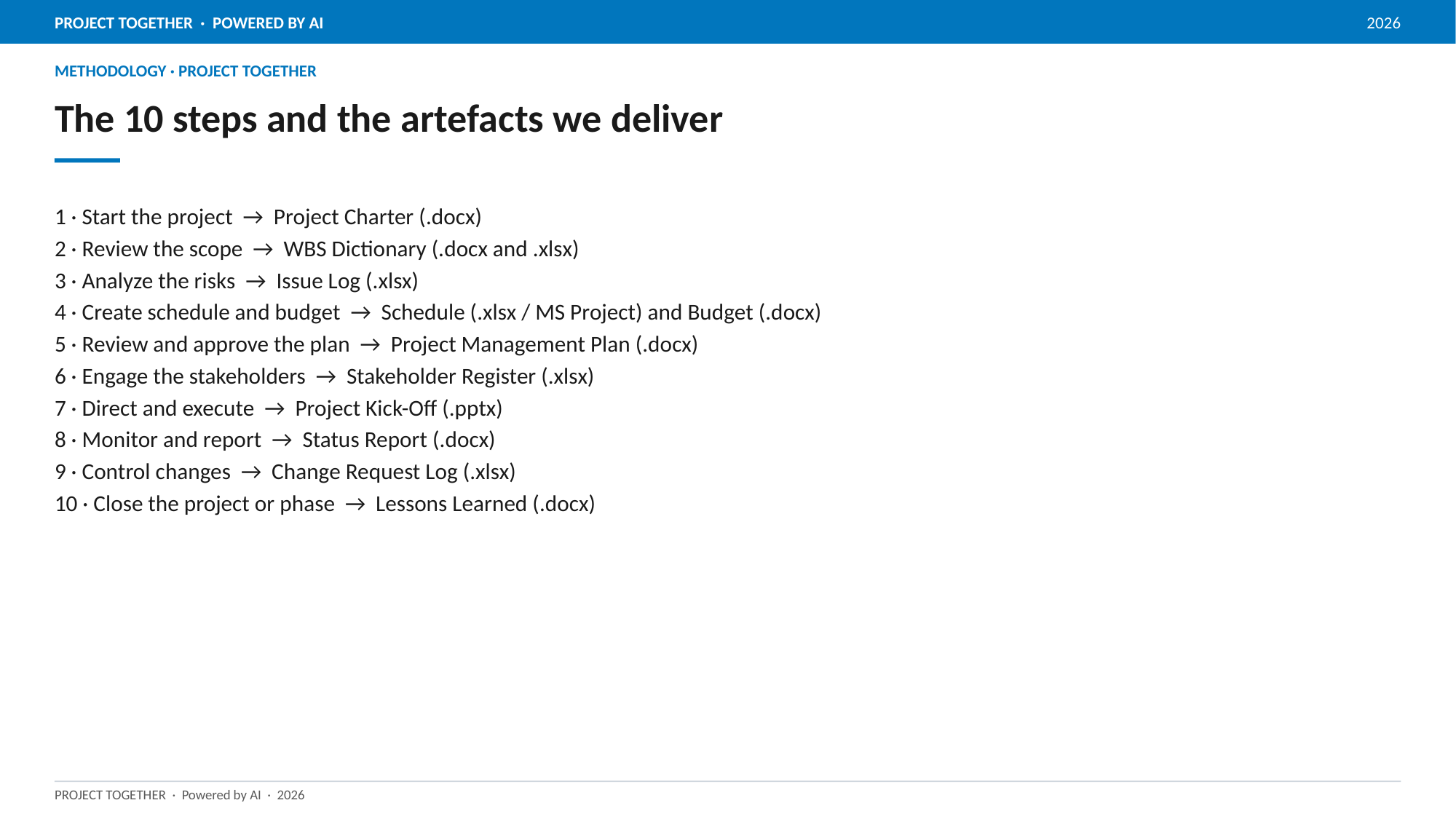

METHODOLOGY · PROJECT TOGETHER
# The 10 steps and the artefacts we deliver
1 · Start the project  →  Project Charter (.docx)
2 · Review the scope  →  WBS Dictionary (.docx and .xlsx)
3 · Analyze the risks  →  Issue Log (.xlsx)
4 · Create schedule and budget  →  Schedule (.xlsx / MS Project) and Budget (.docx)
5 · Review and approve the plan  →  Project Management Plan (.docx)
6 · Engage the stakeholders  →  Stakeholder Register (.xlsx)
7 · Direct and execute  →  Project Kick-Off (.pptx)
8 · Monitor and report  →  Status Report (.docx)
9 · Control changes  →  Change Request Log (.xlsx)
10 · Close the project or phase  →  Lessons Learned (.docx)